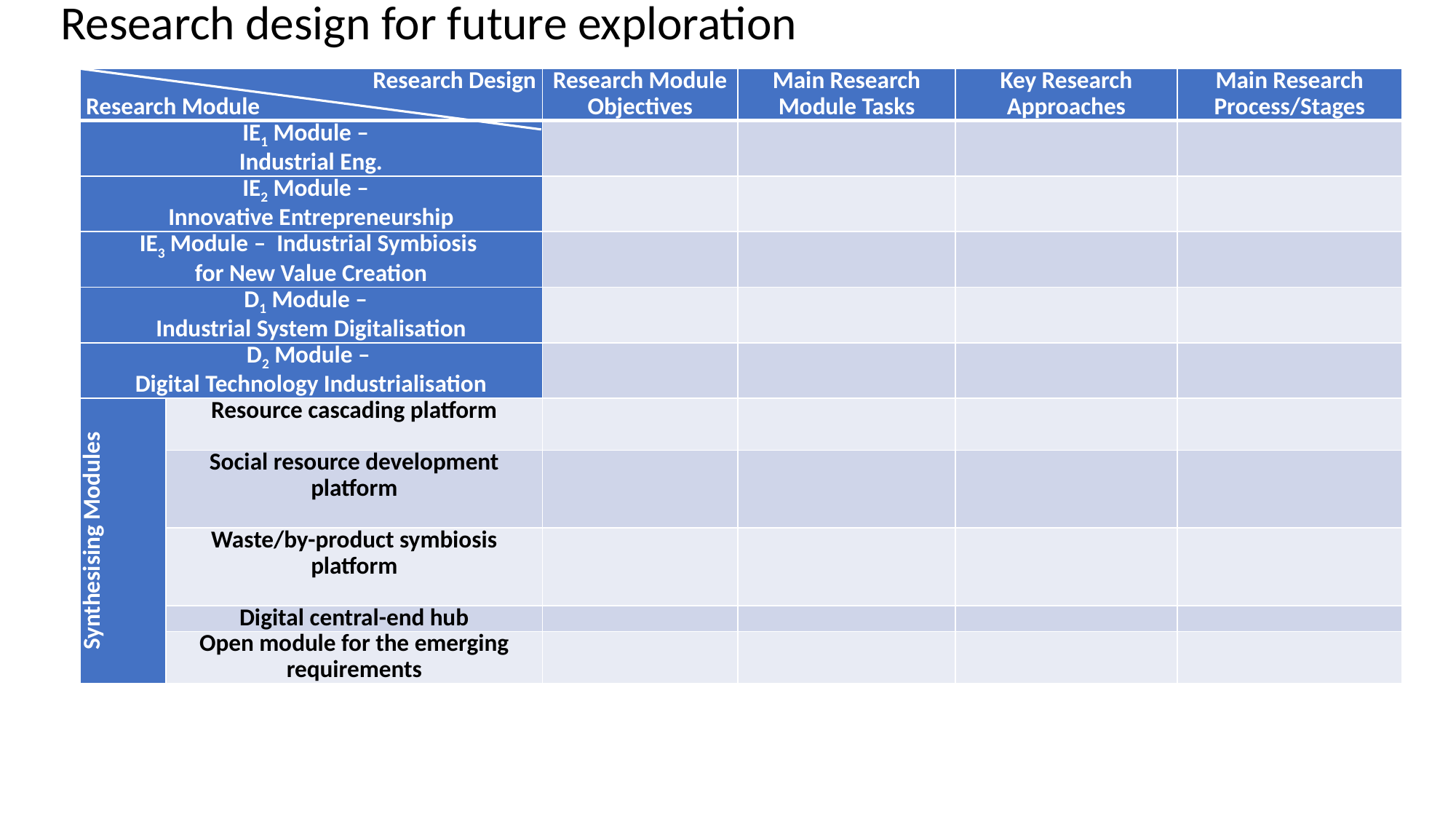

# Research design for future exploration
| Research Design Research Module |  | Research Module Objectives | Main Research Module Tasks | Key Research Approaches | Main Research Process/Stages |
| --- | --- | --- | --- | --- | --- |
| IE1 Module – Industrial Eng. |  |  |  |  |  |
| IE2 Module – Innovative Entrepreneurship |  |  |  |  |  |
| IE3 Module – Industrial Symbiosis for New Value Creation |  |  |  |  |  |
| D1 Module – Industrial System Digitalisation |  |  |  |  |  |
| D2 Module – Digital Technology Industrialisation |  |  |  |  |  |
| Synthesising Modules | Resource cascading platform |  |  |  |  |
|  | Social resource development platform |  |  |  |  |
|  | Waste/by-product symbiosis platform |  |  |  |  |
|  | Digital central-end hub |  |  |  |  |
|  | Open module for the emerging requirements |  |  |  |  |